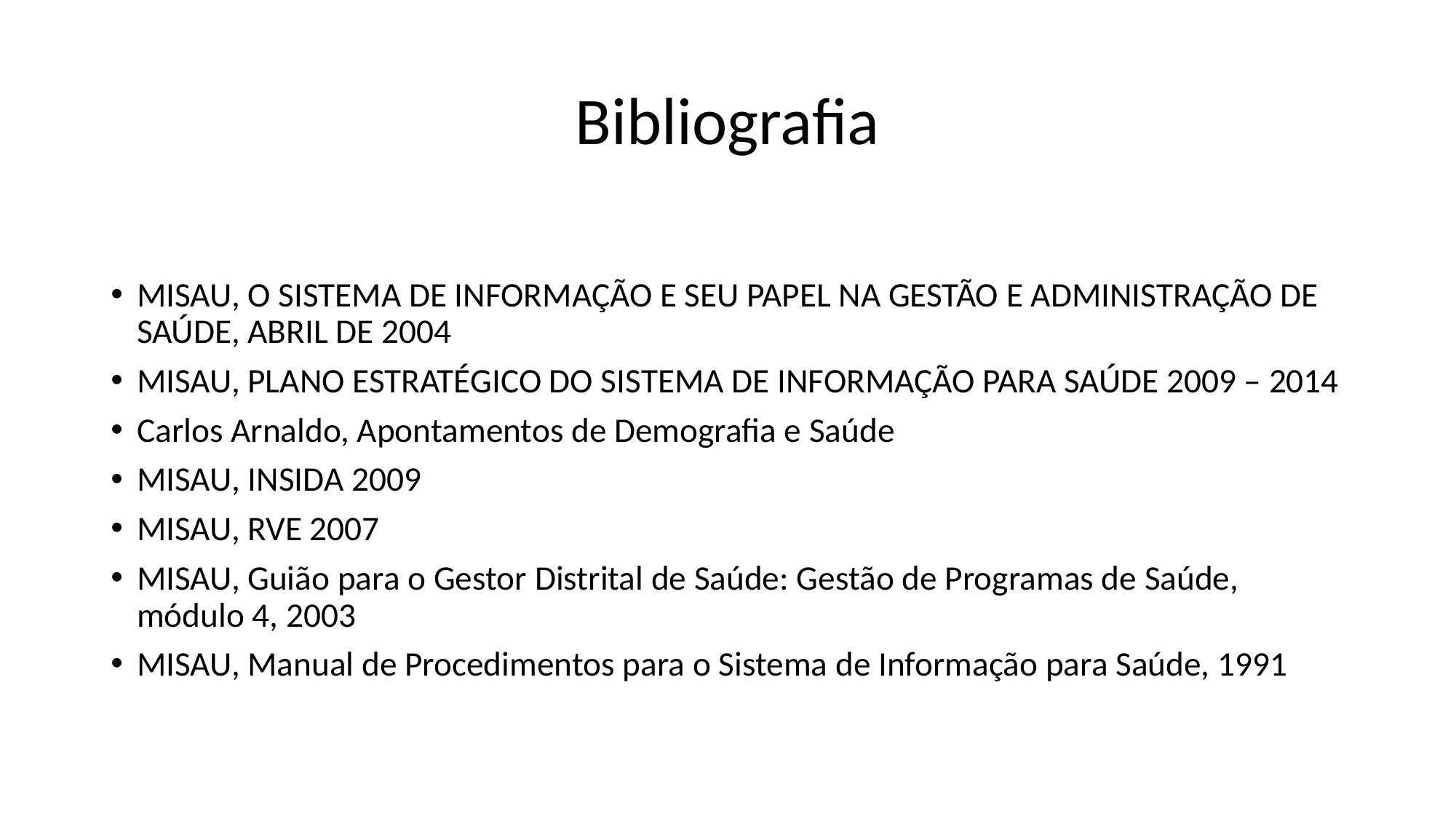

# Bibliografia

MISAU, O SISTEMA DE INFORMAÇÃO E SEU PAPEL NA GESTÃO E ADMINISTRAÇÃO DE SAÚDE, ABRIL DE 2004
MISAU, PLANO ESTRATÉGICO DO SISTEMA DE INFORMAÇÃO PARA SAÚDE 2009 – 2014
Carlos Arnaldo, Apontamentos de Demografia e Saúde
MISAU, INSIDA 2009
MISAU, RVE 2007
MISAU, Guião para o Gestor Distrital de Saúde: Gestão de Programas de Saúde, módulo 4, 2003
MISAU, Manual de Procedimentos para o Sistema de Informação para Saúde, 1991